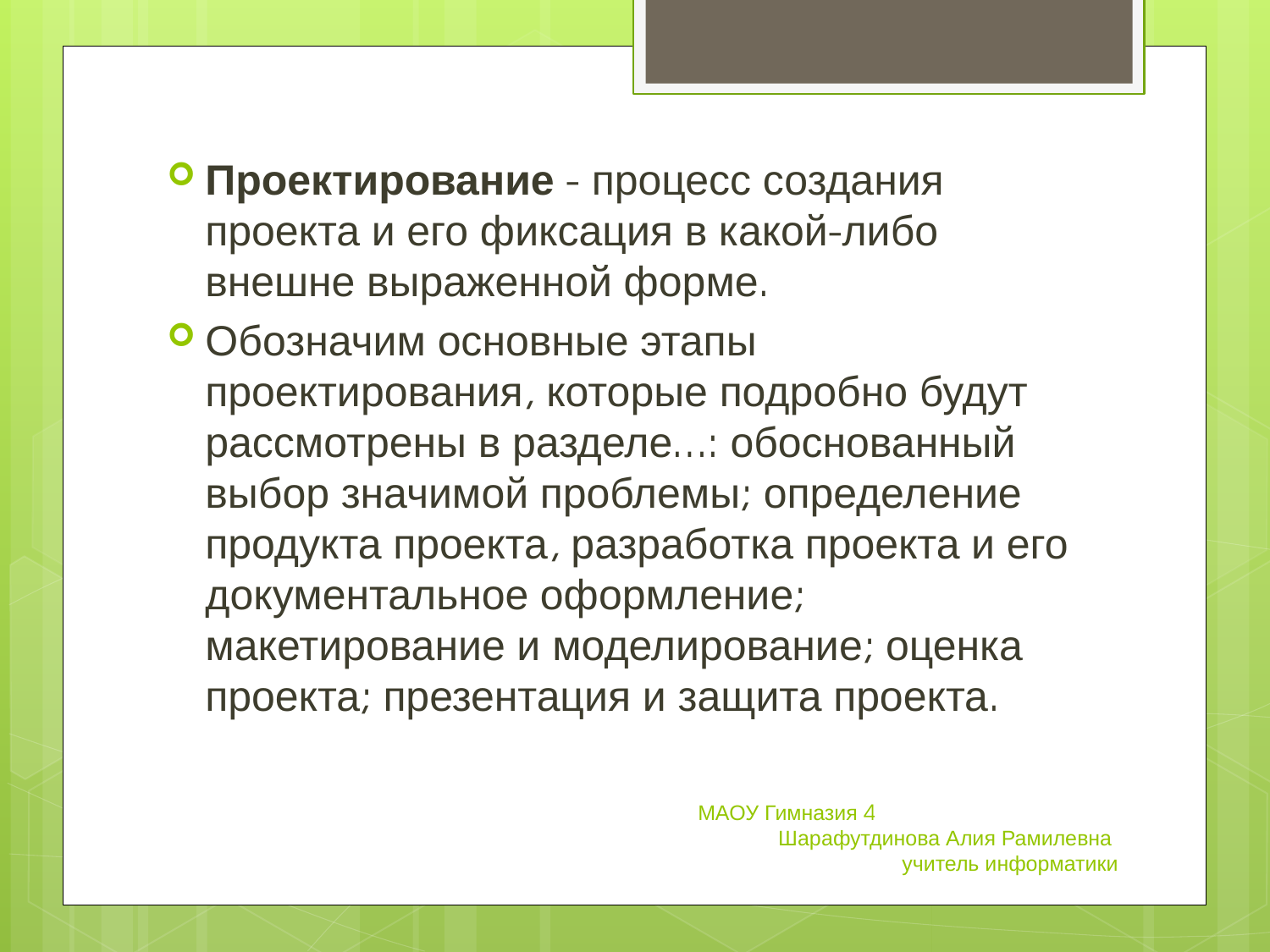

Проектирование - процесс создания проекта и его фиксация в какой-либо внешне выраженной форме.
Обозначим основные этапы проектирования, которые подробно будут рассмотрены в разделе…: обоснованный выбор значимой проблемы; определение продукта проекта, разработка проекта и его документальное оформление; макетирование и моделирование; оценка проекта; презентация и защита проекта.
МАОУ Гимназия 4                                          Шарафутдинова Алия Рамилевна
учитель информатики